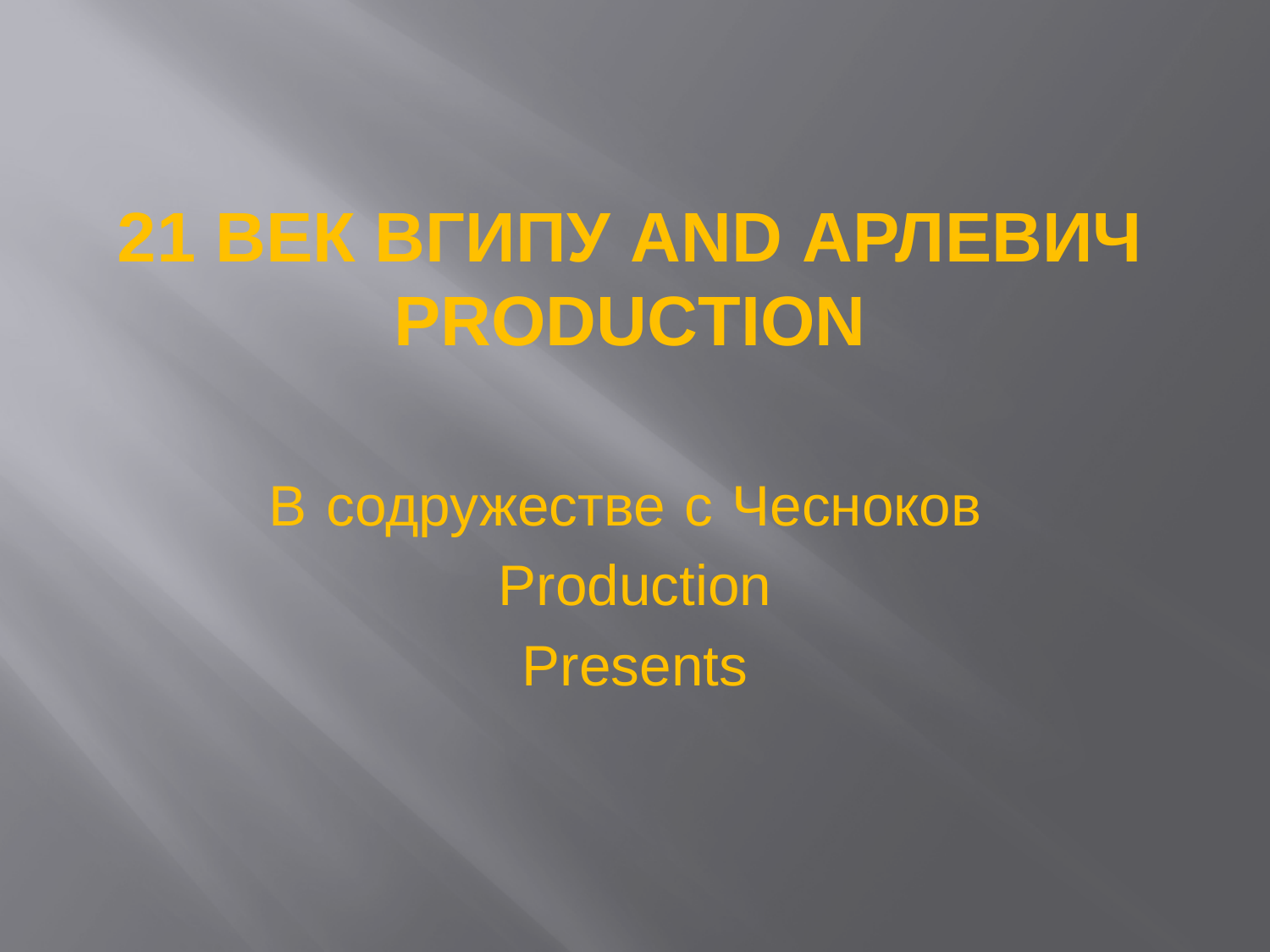

# 21 Век ВГИПУ And Арлевич Production
В содружестве с Чесноков
Production
Presents